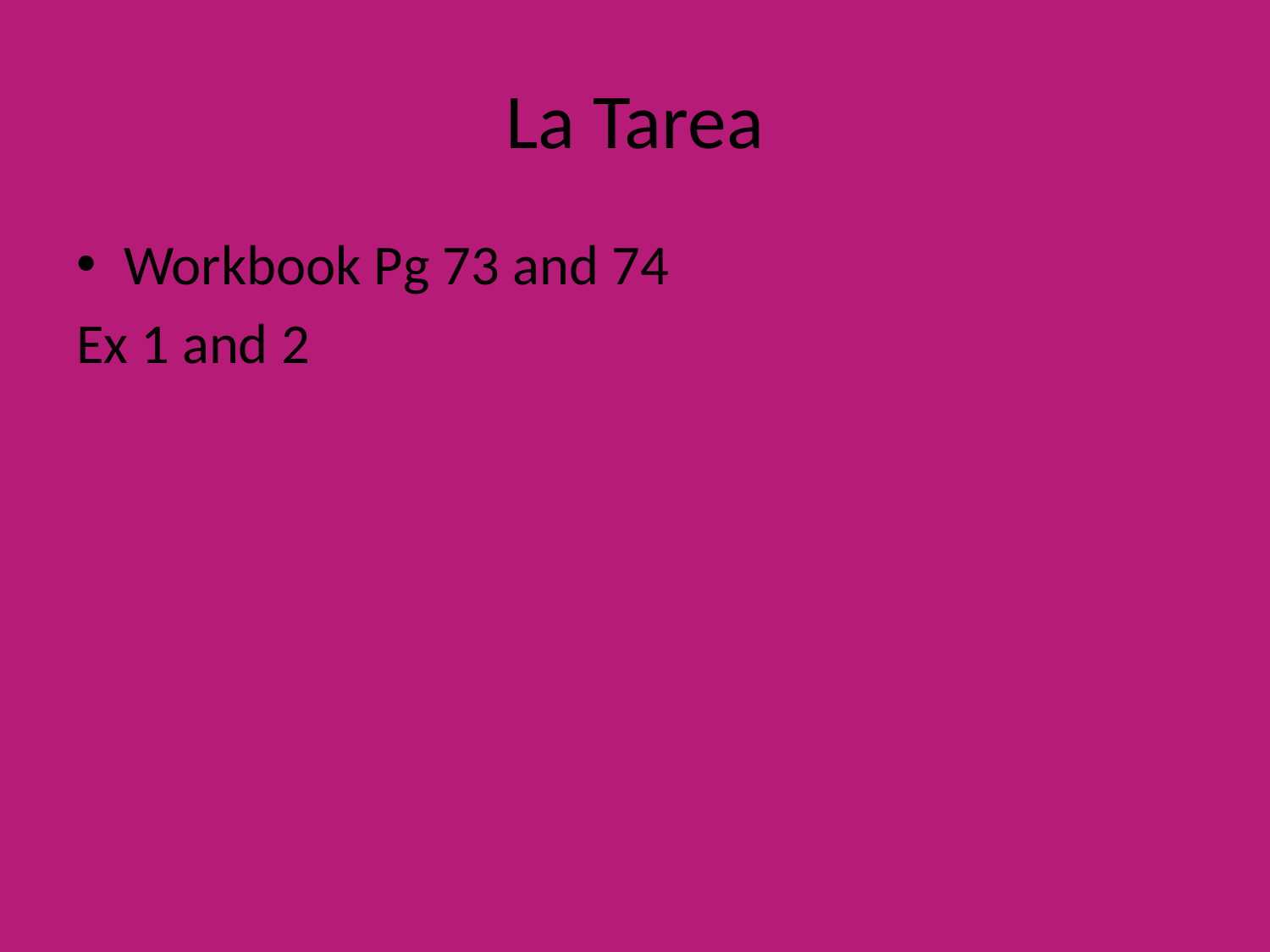

# La Tarea
Workbook Pg 73 and 74
Ex 1 and 2